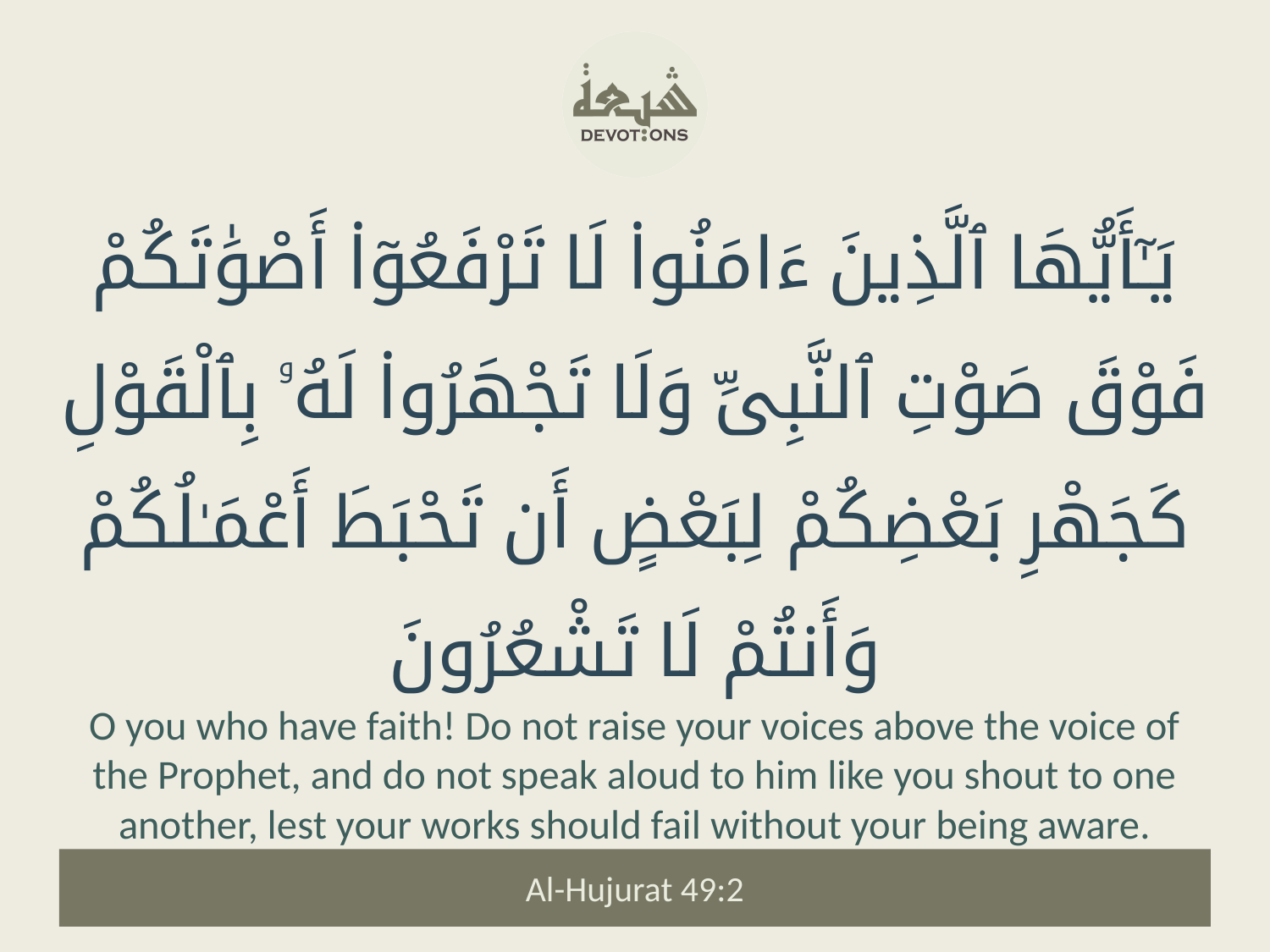

يَـٰٓأَيُّهَا ٱلَّذِينَ ءَامَنُوا۟ لَا تَرْفَعُوٓا۟ أَصْوَٰتَكُمْ فَوْقَ صَوْتِ ٱلنَّبِىِّ وَلَا تَجْهَرُوا۟ لَهُۥ بِٱلْقَوْلِ كَجَهْرِ بَعْضِكُمْ لِبَعْضٍ أَن تَحْبَطَ أَعْمَـٰلُكُمْ وَأَنتُمْ لَا تَشْعُرُونَ
O you who have faith! Do not raise your voices above the voice of the Prophet, and do not speak aloud to him like you shout to one another, lest your works should fail without your being aware.
Al-Hujurat 49:2